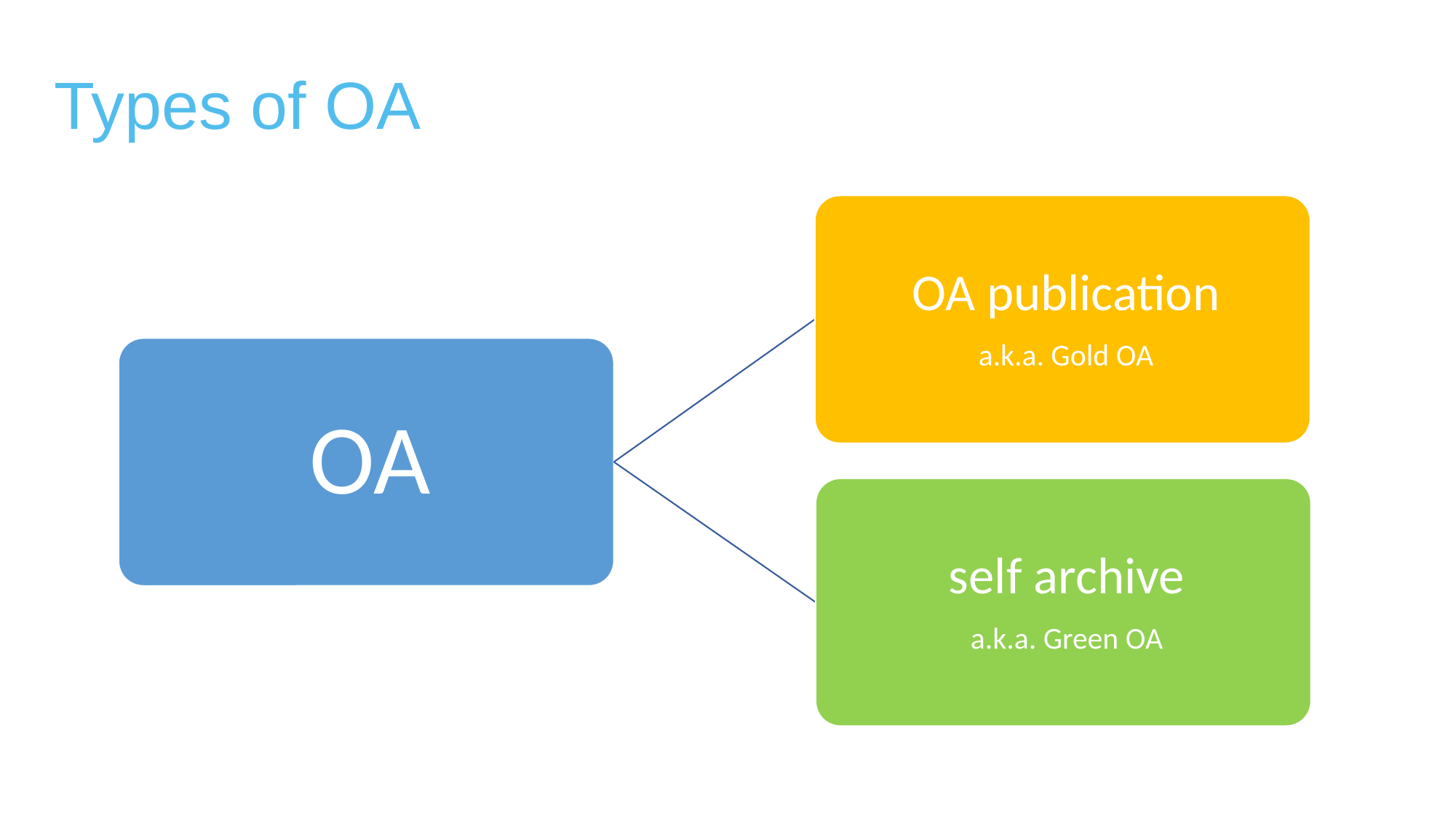

# Types of OA
OA

self archive
a.k.a. Green OA

OA publication
a.k.a. Gold OA

28